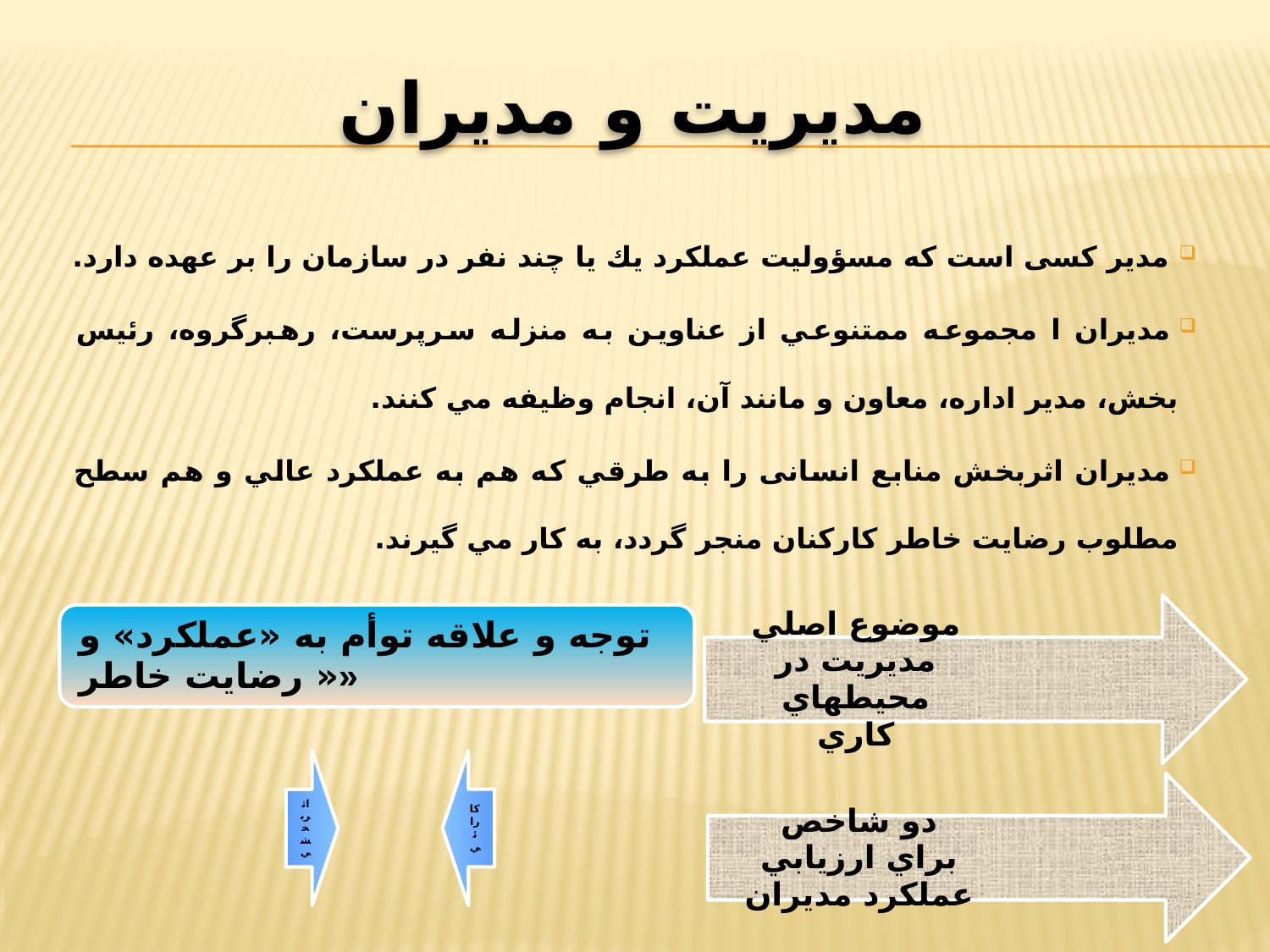

# مدیریت و مدیران
مدیر کسی است که مسؤولیت عملکرد يك يا چند نفر در سازمان را بر عهده دارد.
مديران ا مجموعه ممتنوعي از عناوين به منزله سرپرست، رهبرگروه، رئيس بخش، مدير اداره، معاون و مانند آن، انجام وظيفه مي كنند.
مدیران اثربخش منابع انسانی را به طرقي كه هم به عملكرد عالي و هم سطح مطلوب رضايت خاطر كاركنان منجر گردد، به كار مي گيرند.

موضوع اصلي مديريت در محيطهاي كاري

اثربخشي
كارائي
دو شاخص براي ارزيابي عملكرد مديران